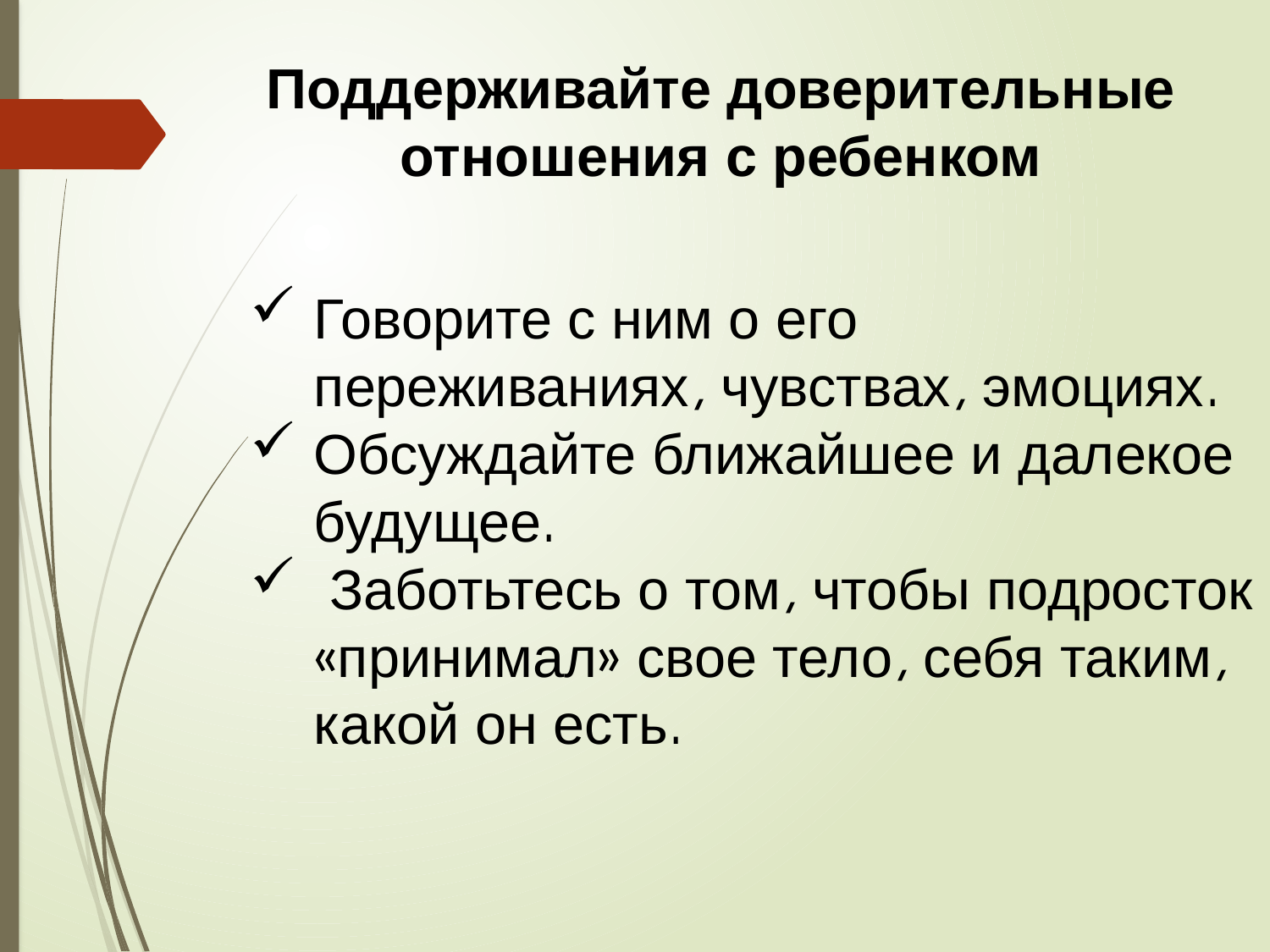

Поддерживайте доверительные отношения с ребенком
Говорите с ним о его переживаниях, чувствах, эмоциях.
Обсуждайте ближайшее и далекое будущее.
 Заботьтесь о том, чтобы подросток «принимал» свое тело, себя таким, какой он есть.